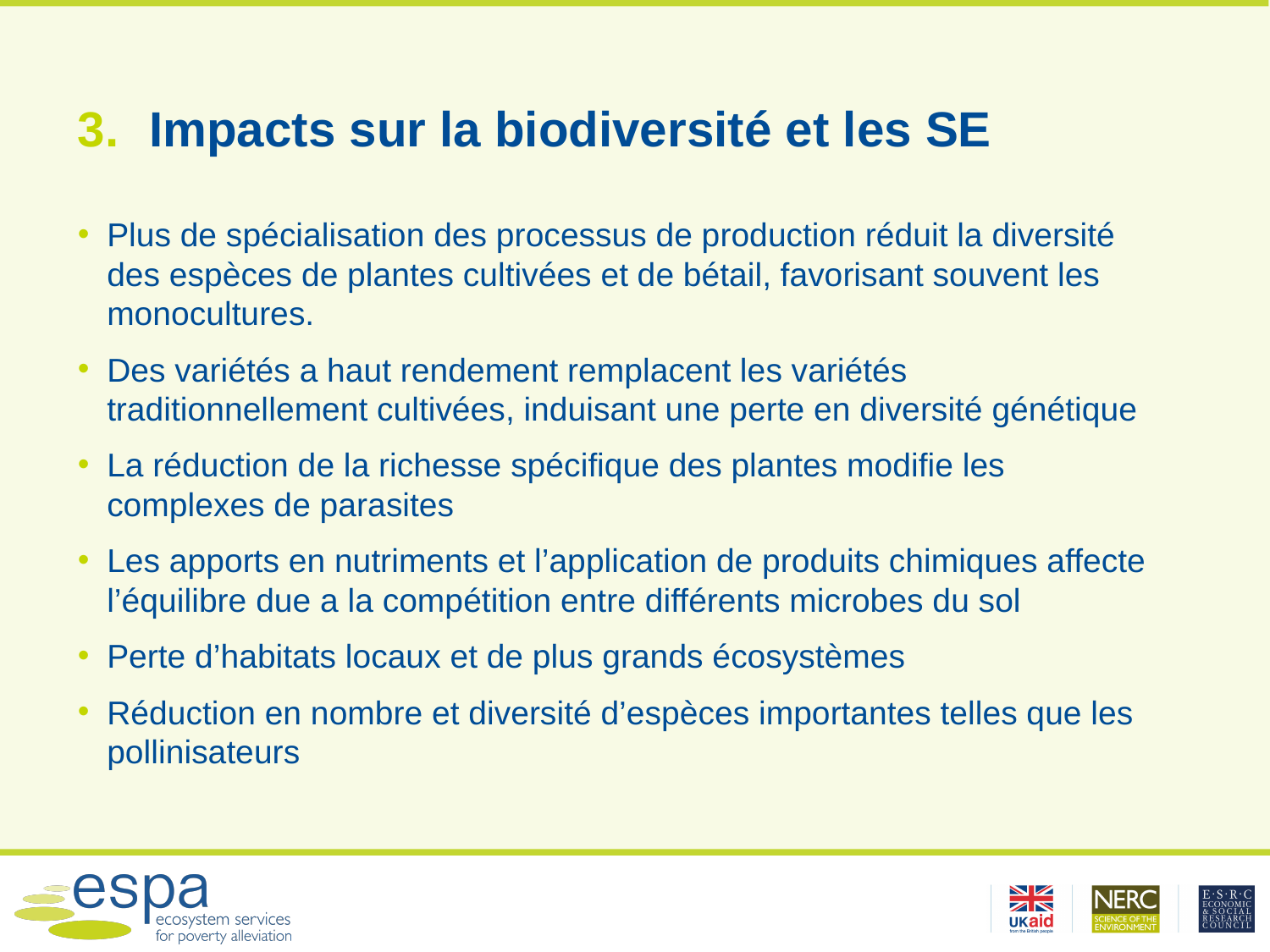

# Impacts sur la biodiversité et les SE
Plus de spécialisation des processus de production réduit la diversité des espèces de plantes cultivées et de bétail, favorisant souvent les monocultures.
Des variétés a haut rendement remplacent les variétés traditionnellement cultivées, induisant une perte en diversité génétique
La réduction de la richesse spécifique des plantes modifie les complexes de parasites
Les apports en nutriments et l’application de produits chimiques affecte l’équilibre due a la compétition entre différents microbes du sol
Perte d’habitats locaux et de plus grands écosystèmes
Réduction en nombre et diversité d’espèces importantes telles que les pollinisateurs